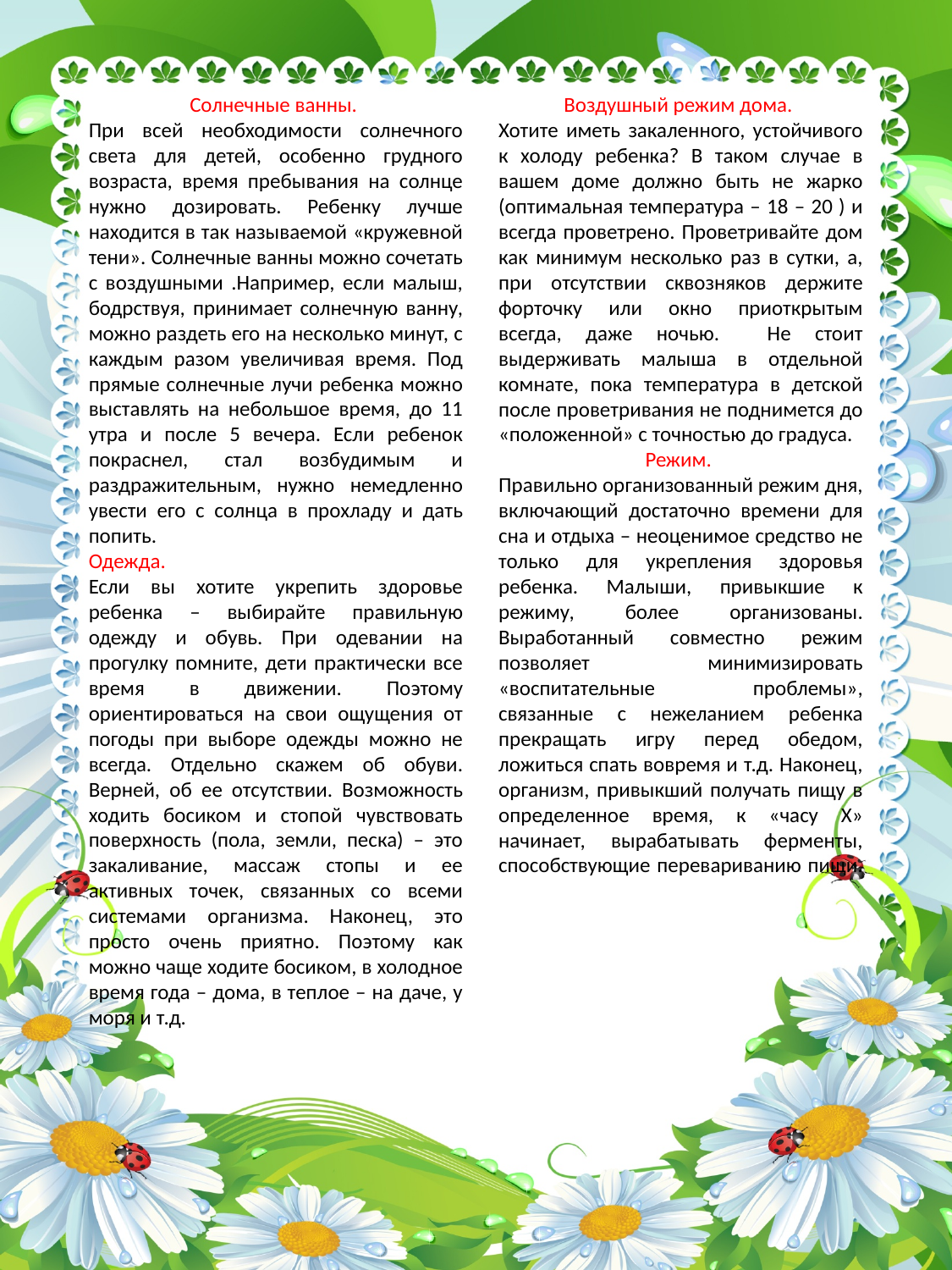

Солнечные ванны.
При всей необходимости солнечного света для детей, особенно грудного возраста, время пребывания на солнце нужно дозировать. Ребенку лучше находится в так называемой «кружевной тени». Солнечные ванны можно сочетать с воздушными .Например, если малыш, бодрствуя, принимает солнечную ванну, можно раздеть его на несколько минут, с каждым разом увеличивая время. Под прямые солнечные лучи ребенка можно выставлять на небольшое время, до 11 утра и после 5 вечера. Если ребенок покраснел, стал возбудимым и раздражительным, нужно немедленно увести его с солнца в прохладу и дать попить.
Одежда.
Если вы хотите укрепить здоровье ребенка – выбирайте правильную одежду и обувь. При одевании на прогулку помните, дети практически все время в движении. Поэтому ориентироваться на свои ощущения от погоды при выборе одежды можно не всегда. Отдельно скажем об обуви. Верней, об ее отсутствии. Возможность ходить босиком и стопой чувствовать поверхность (пола, земли, песка) – это закаливание, массаж стопы и ее активных точек, связанных со всеми системами организма. Наконец, это просто очень приятно. Поэтому как можно чаще ходите босиком, в холодное время года – дома, в теплое – на даче, у моря и т.д.

Воздушный режим дома.
Хотите иметь закаленного, устойчивого к холоду ребенка? В таком случае в вашем доме должно быть не жарко (оптимальная температура – 18 – 20 ) и всегда проветрено. Проветривайте дом как минимум несколько раз в сутки, а, при отсутствии сквозняков держите форточку или окно приоткрытым всегда, даже ночью.  Не стоит выдерживать малыша в отдельной комнате, пока температура в детской после проветривания не поднимется до «положенной» с точностью до градуса.
Режим.
Правильно организованный режим дня, включающий достаточно времени для сна и отдыха – неоценимое средство не только для укрепления здоровья ребенка. Малыши, привыкшие к режиму, более организованы. Выработанный совместно режим позволяет минимизировать «воспитательные проблемы», связанные с нежеланием ребенка прекращать игру перед обедом, ложиться спать вовремя и т.д. Наконец, организм, привыкший получать пищу в определенное время, к «часу Х» начинает, вырабатывать ферменты, способствующие перевариванию пищи.